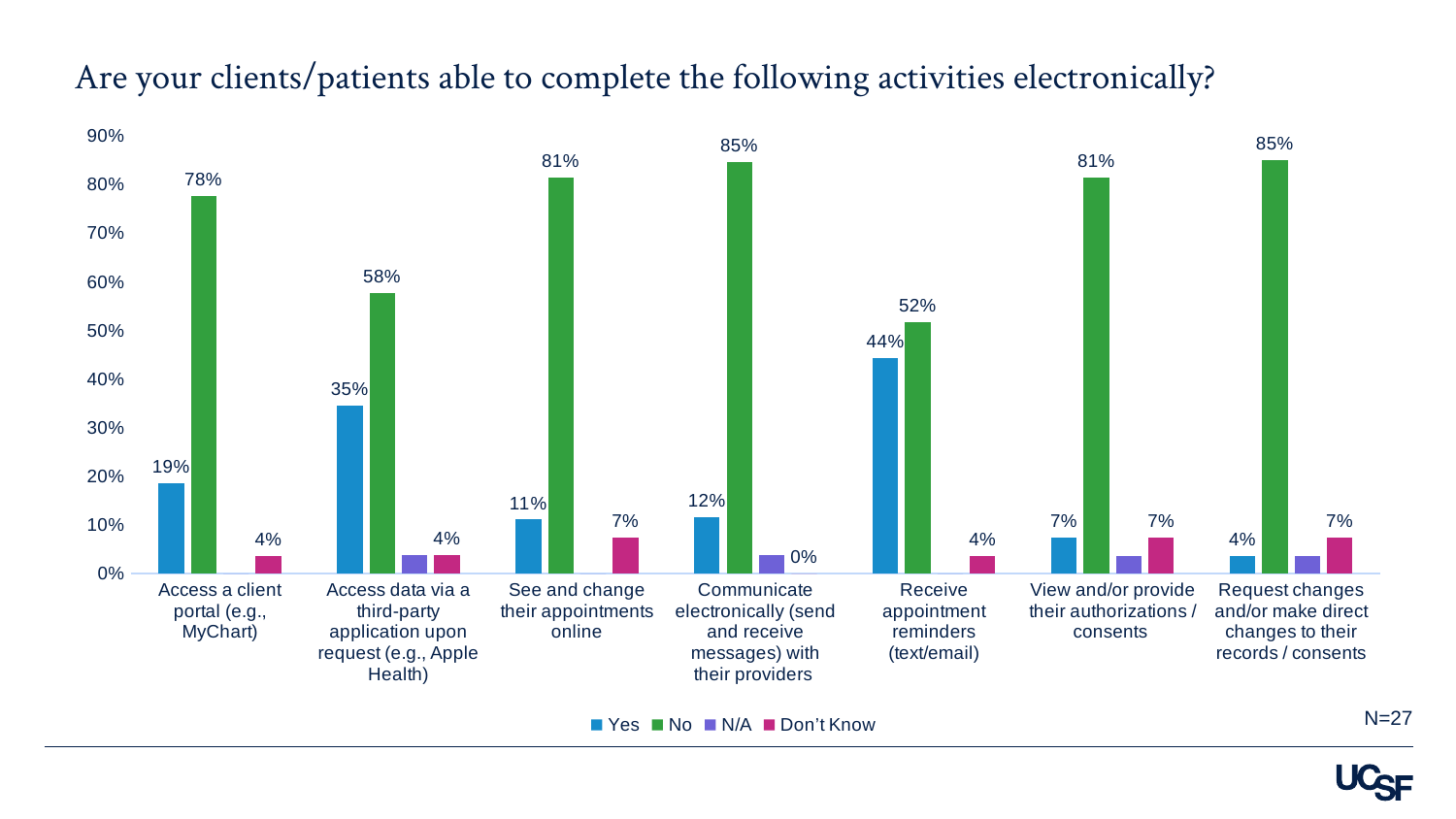

Are your clients/patients able to complete the following activities electronically?

### Chart

| Category | Yes | No | N/A | Don’t Know |
|---|---|---|---|---|
| Access a client portal (e.g., MyChart) | 0.18518518518518517 | 0.7777777777777778 | 0.0 | 0.037037037037037035 |
| Access data via a third-party application upon request (e.g., Apple Health) | 0.34615384615384615 | 0.5769230769230769 | 0.038461538461538464 | 0.038461538461538464 |
| See and change their appointments online | 0.1111111111111111 | 0.8148148148148148 | 0.0 | 0.07407407407407407 |
| Communicate electronically (send and receive messages) with their providers  | 0.11538461538461539 | 0.8461538461538461 | 0.038461538461538464 | 0.0 |
| Receive appointment reminders (text/email) | 0.4444444444444444 | 0.5185185185185185 | 0.0 | 0.037037037037037035 |
| View and/or provide their authorizations / consents  | 0.07407407407407407 | 0.8148148148148148 | 0.037037037037037035 | 0.07407407407407407 |
| Request changes and/or make direct changes to their records / consents | 0.037037037037037035 | 0.8518518518518519 | 0.037037037037037035 | 0.07407407407407407 |
N=27